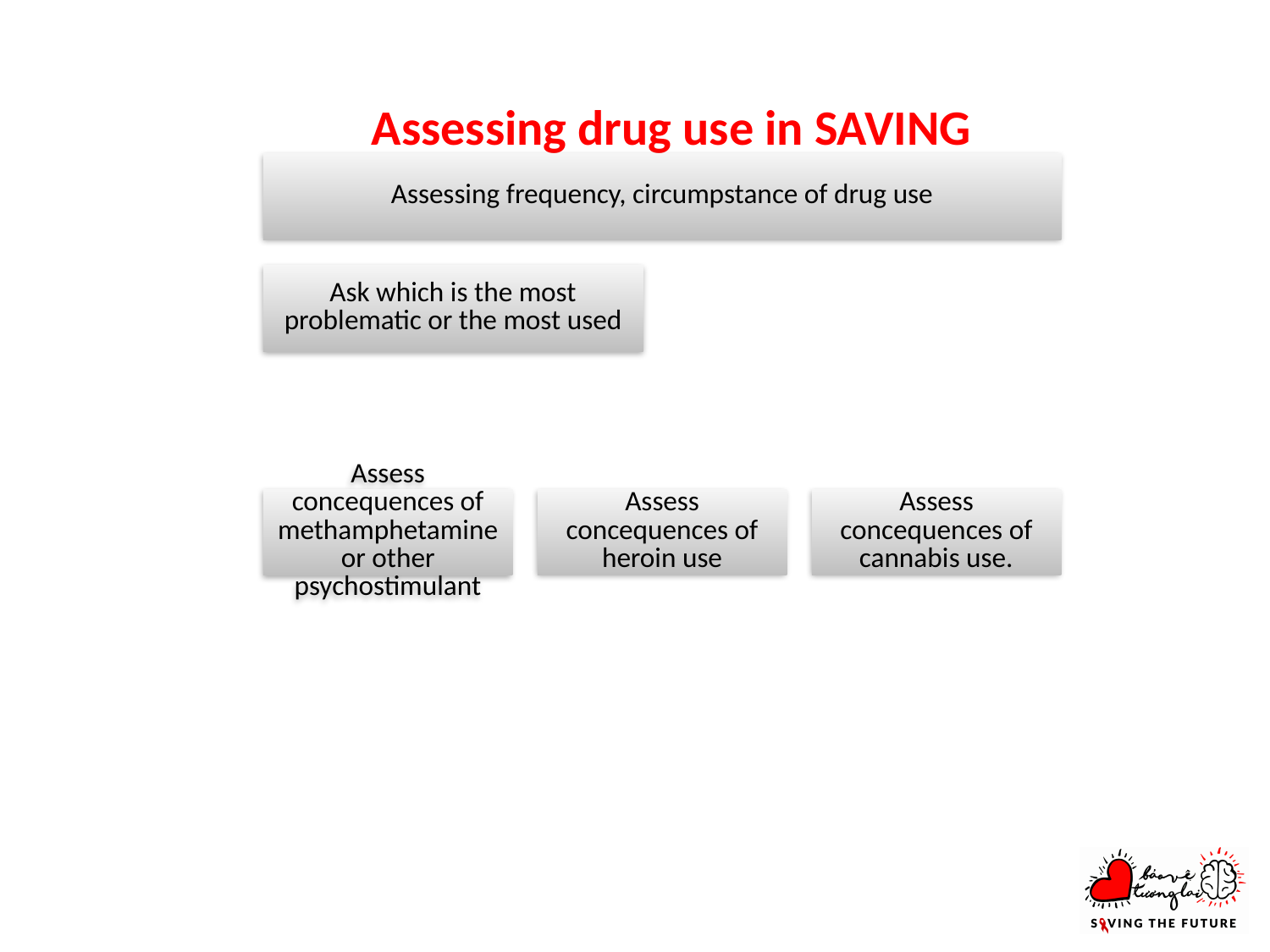

# Assessing drug use in SAVING
Assessing frequency, circumpstance of drug use
Assess concequences of methamphetamine or other psychostimulant
Assess concequences of heroin use
Assess concequences of cannabis use.
Ask which is the most problematic or the most used